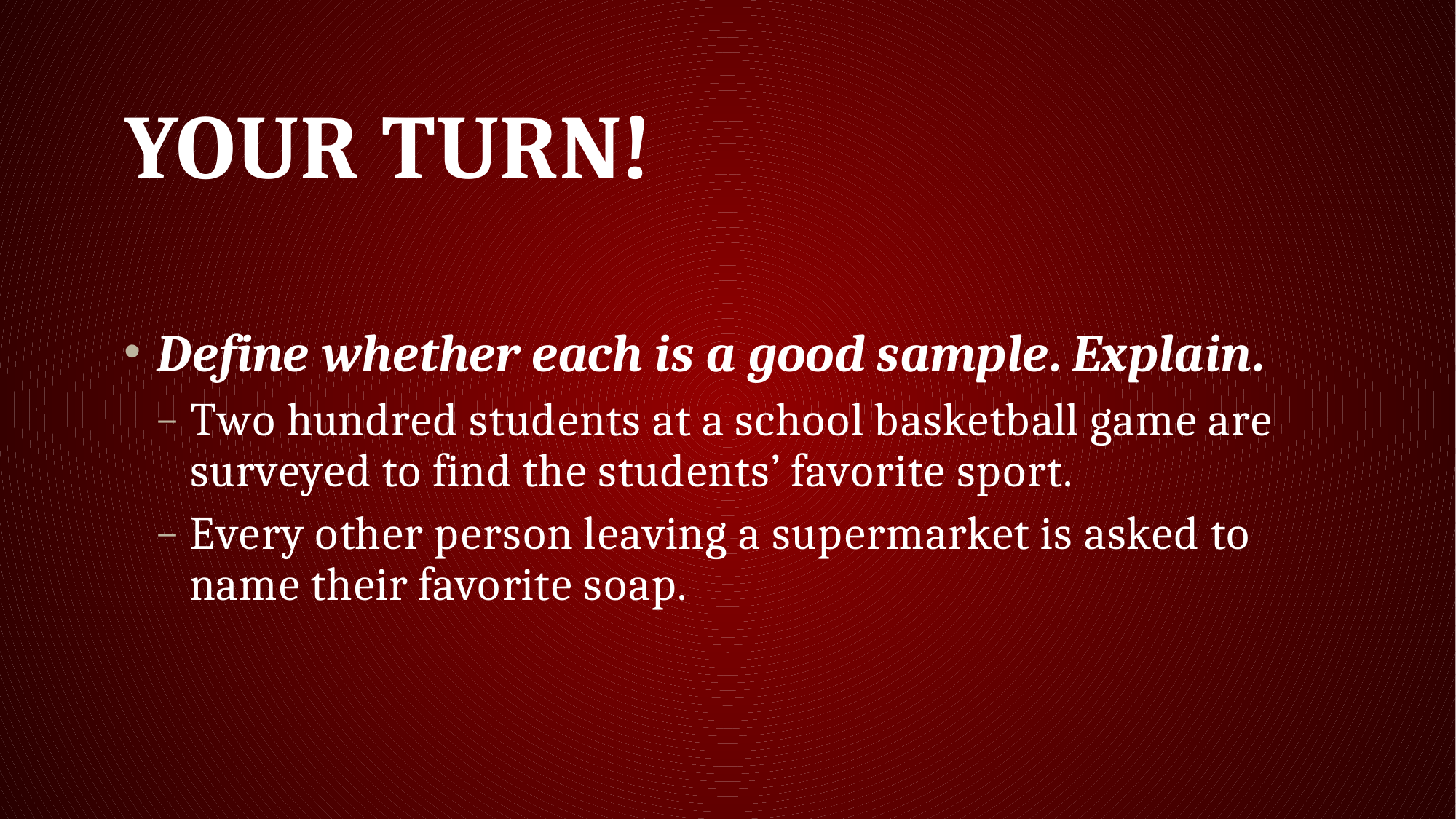

# Your turn!
Define whether each is a good sample. Explain.
Two hundred students at a school basketball game are surveyed to find the students’ favorite sport.
Every other person leaving a supermarket is asked to name their favorite soap.